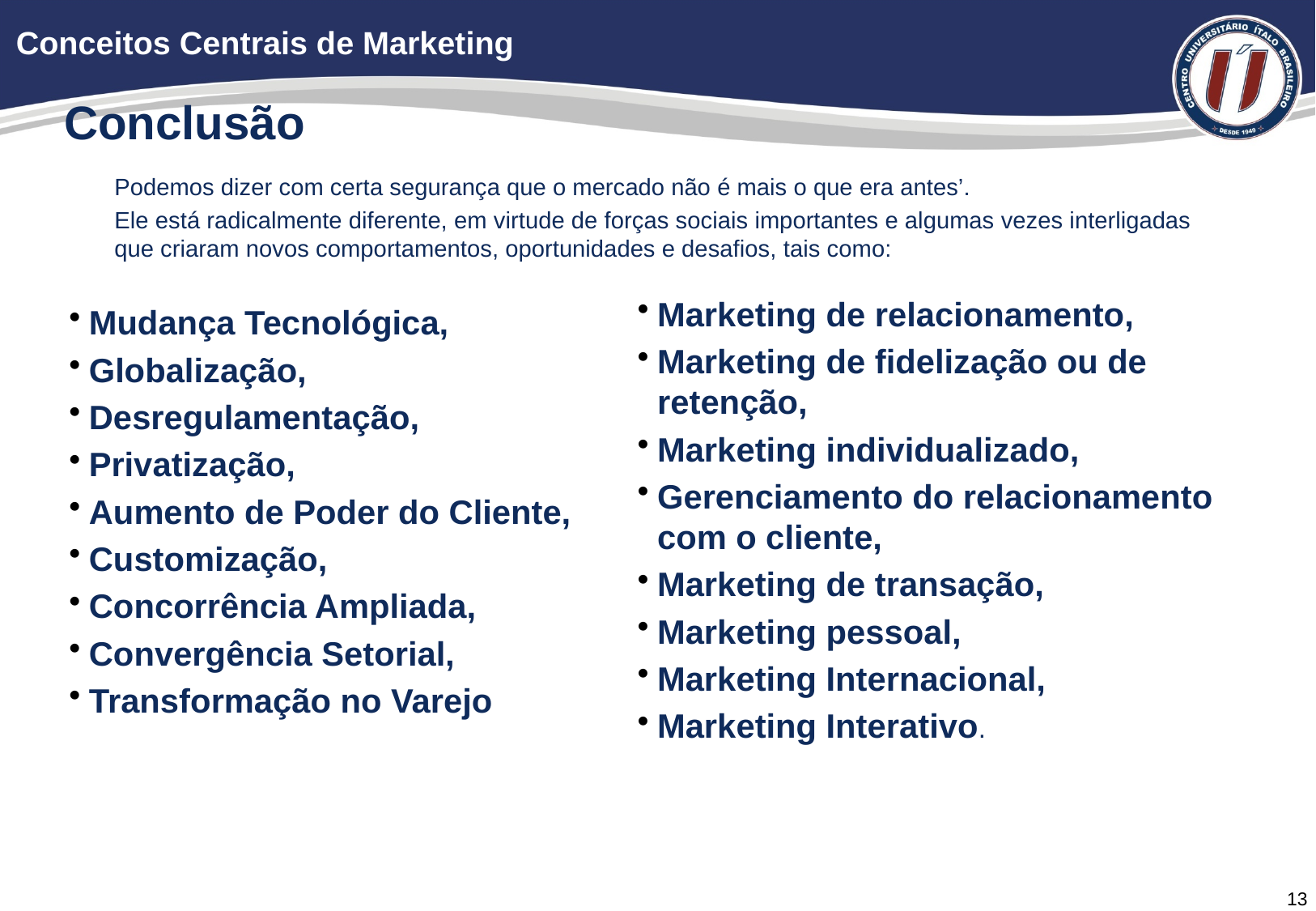

Conceitos Centrais de Marketing
# Conclusão
	Podemos dizer com certa segurança que o mercado não é mais o que era antes’.
	Ele está radicalmente diferente, em virtude de forças sociais importantes e algumas vezes interligadas que criaram novos comportamentos, oportunidades e desafios, tais como:

Mudança Tecnológica,
Globalização,
Desregulamentação,
Privatização,
Aumento de Poder do Cliente,
Customização,
Concorrência Ampliada,
Convergência Setorial,
Transformação no Varejo

Marketing de relacionamento,
Marketing de fidelização ou de retenção,
Marketing individualizado,
Gerenciamento do relacionamento com o cliente,
Marketing de transação,
Marketing pessoal,
Marketing Internacional,
Marketing Interativo.
13